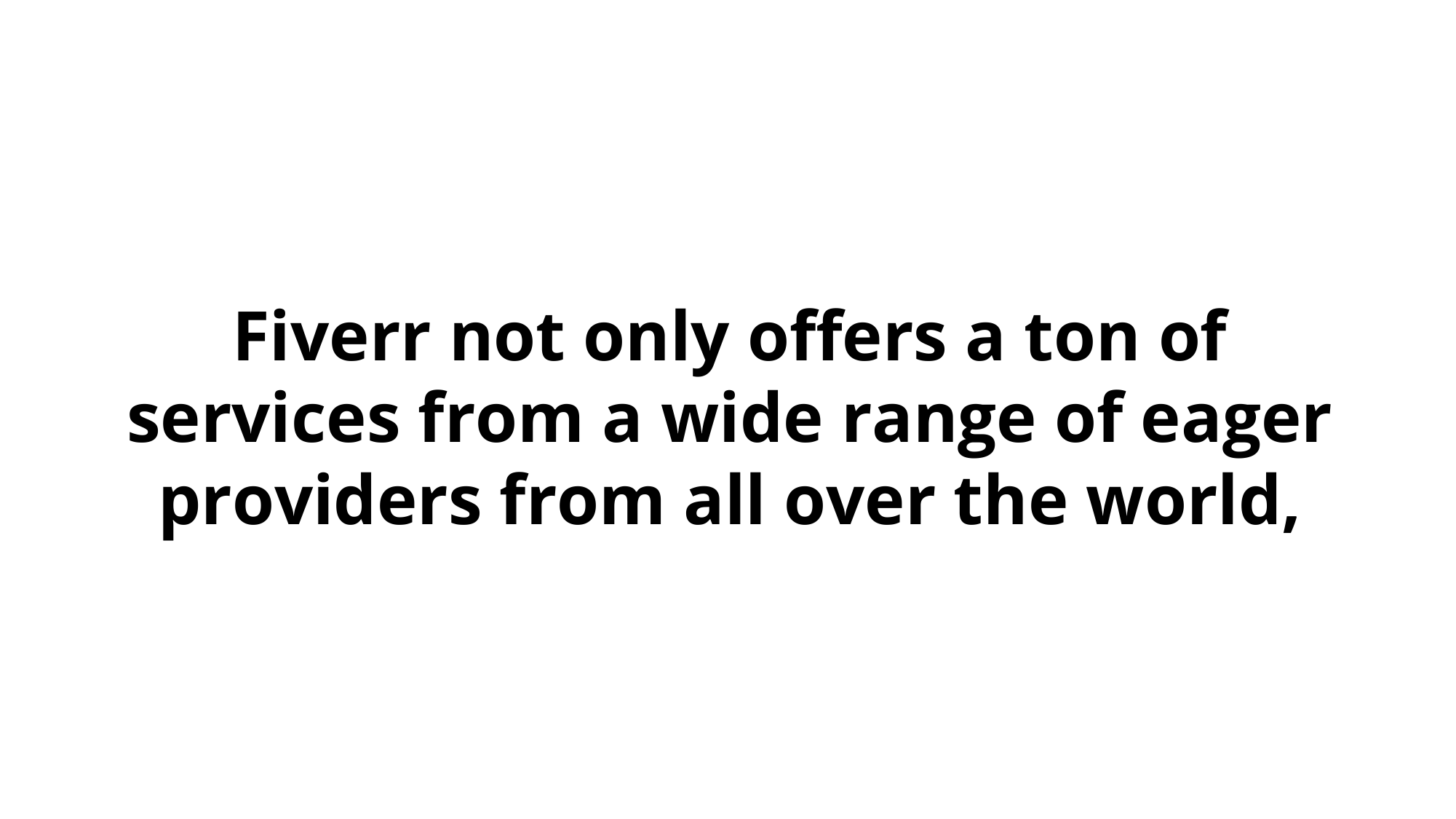

Fiverr not only offers a ton of services from a wide range of eager providers from all over the world,